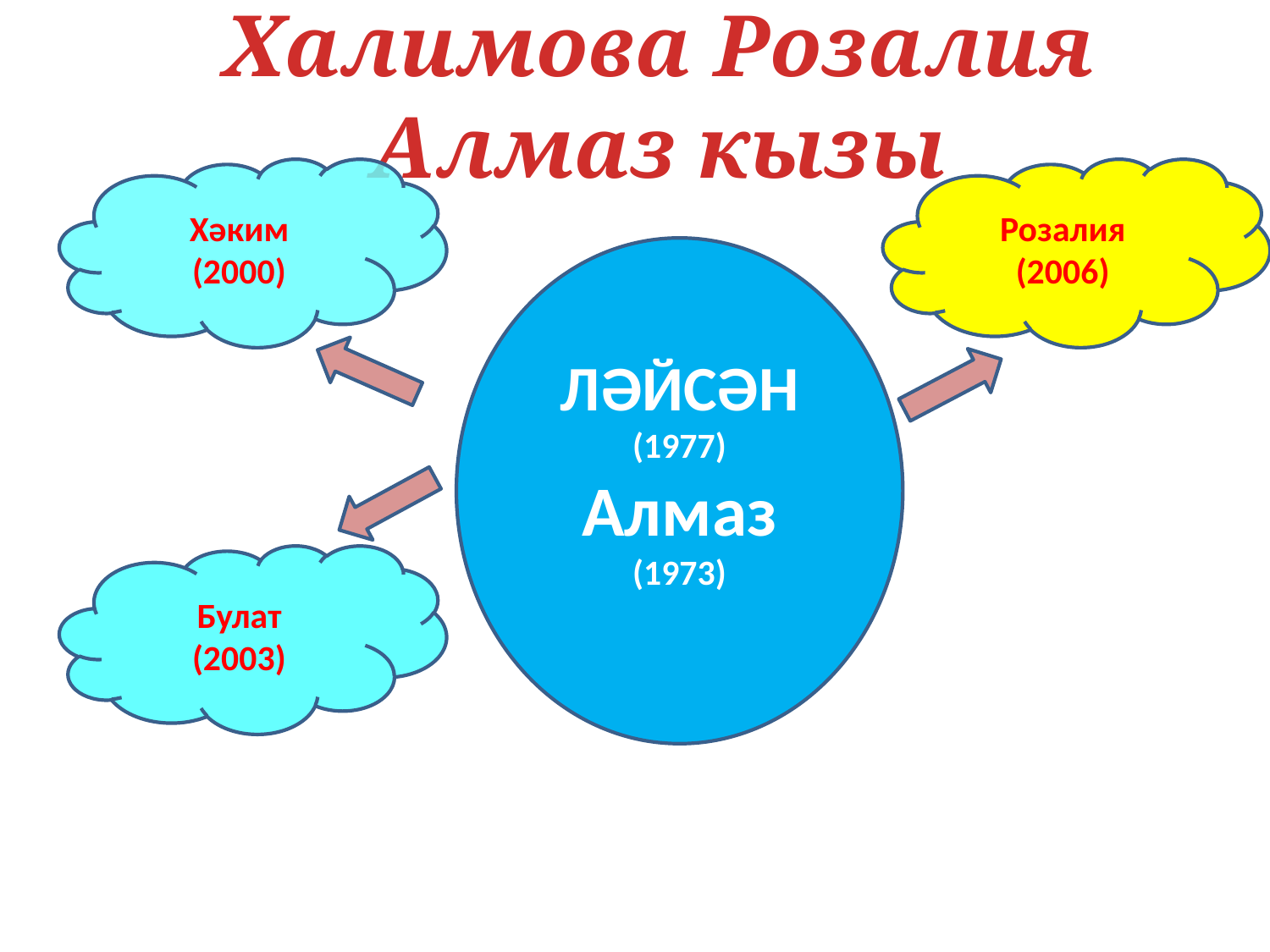

# Халимова Розалия Алмаз кызы
Хәким
(2000)
Розалия
(2006)
ЛӘЙСӘН
(1977)
Алмаз
(1973)

Булат
(2003)